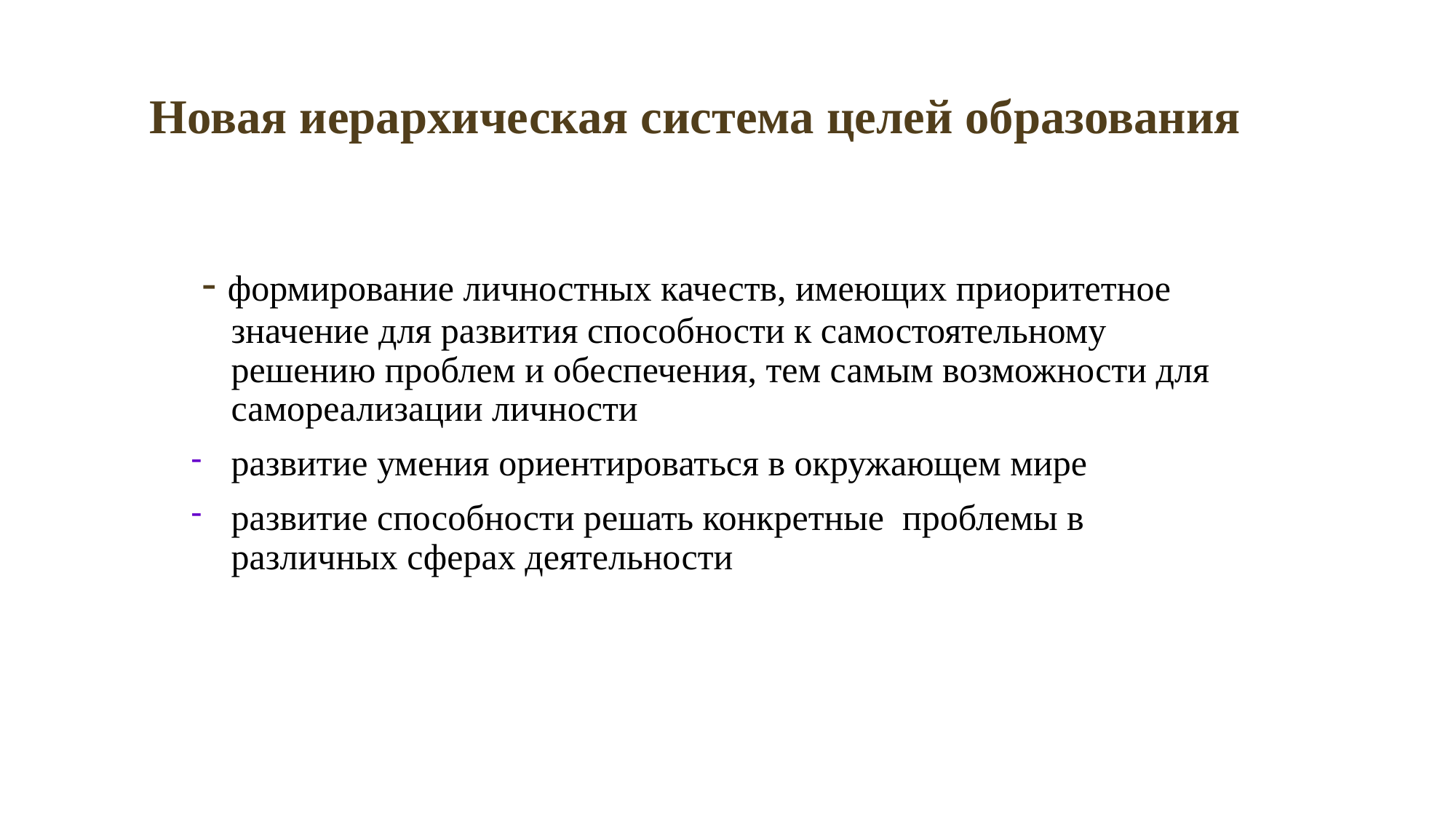

Новая иерархическая система целей образования
 - формирование личностных качеств, имеющих приоритетное значение для развития способности к самостоятельному решению проблем и обеспечения, тем самым возможности для самореализации личности
развитие умения ориентироваться в окружающем мире
развитие способности решать конкретные  проблемы в различных сферах деятельности